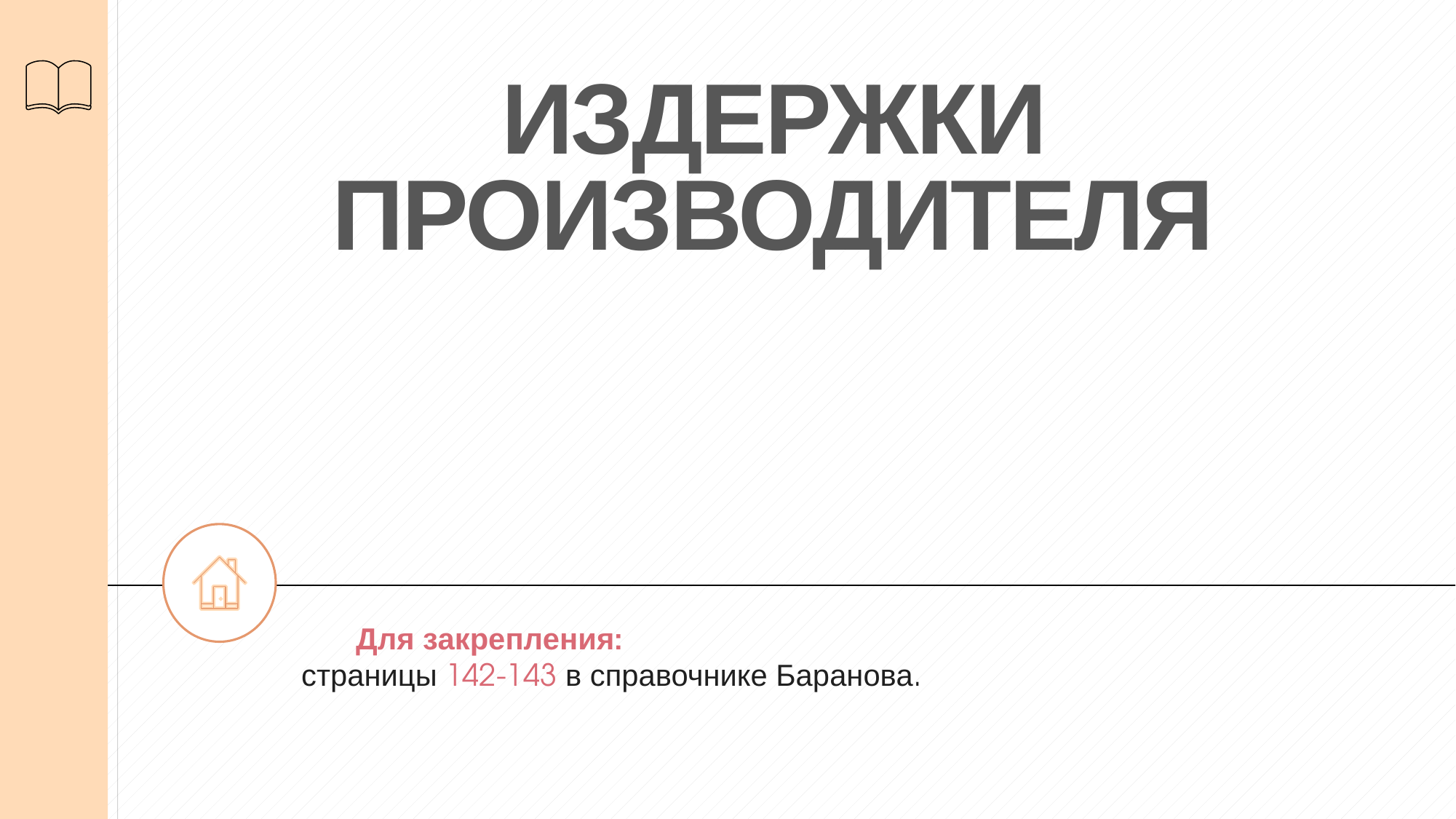

# ИЗДЕРЖКИ ПРОИЗВОДИТЕЛЯ

		Для закрепления:
страницы 142-143 в справочнике Баранова.